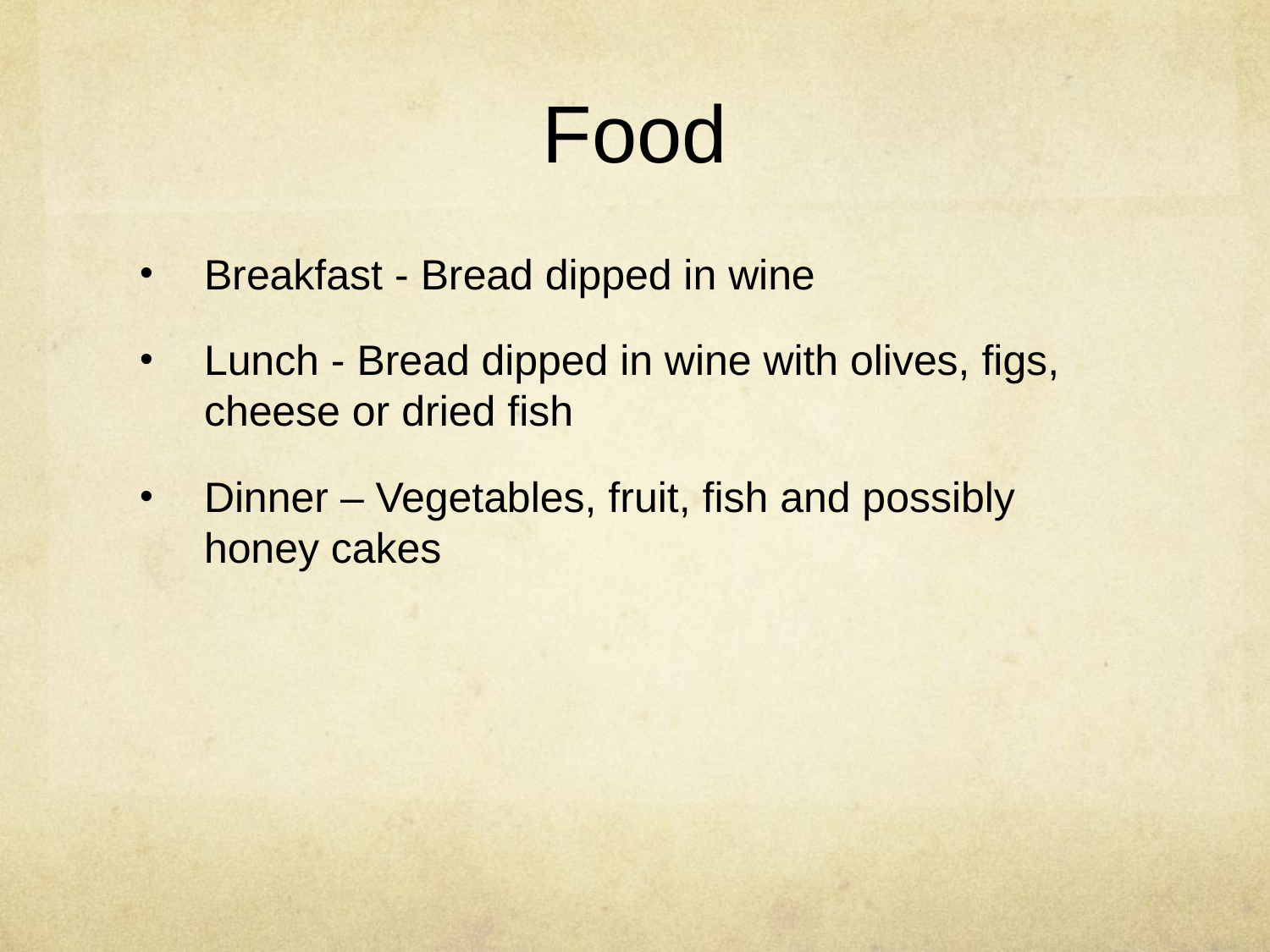

# Food
Breakfast - Bread dipped in wine
Lunch - Bread dipped in wine with olives, figs, cheese or dried fish
Dinner – Vegetables, fruit, fish and possibly honey cakes